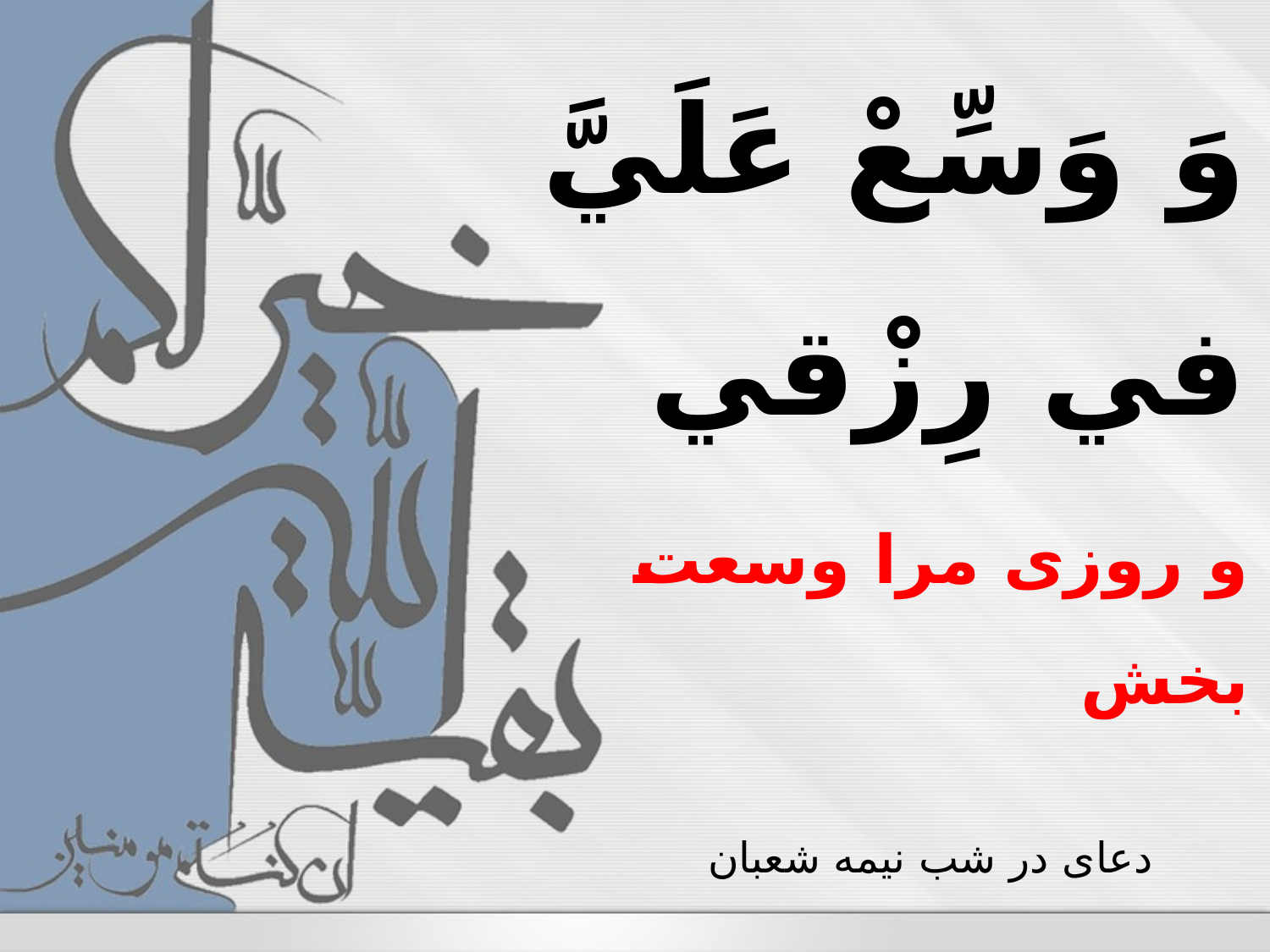

وَ وَسِّعْ عَلَيَّ في رِزْقي
و روزی مرا وسعت بخش